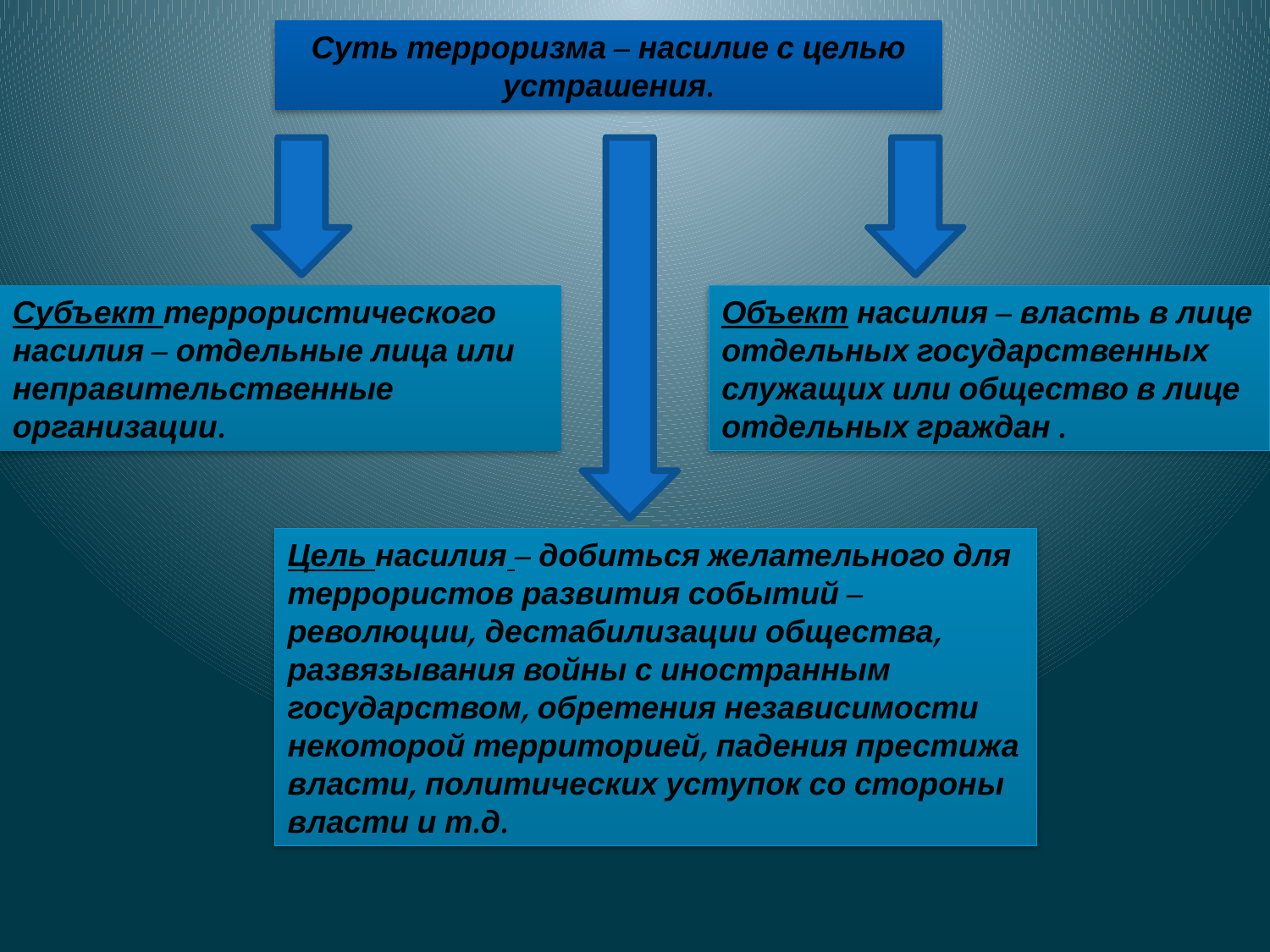

Суть терроризма – насилие с целью устрашения.

Субъект террористического насилия – отдельные лица или неправительственные организации.
Объект насилия – власть в лице отдельных государственных служащих или общество в лице отдельных граждан .
Цель насилия – добиться желательного для террористов развития событий – революции, дестабилизации общества, развязывания войны с иностранным государством, обретения независимости некоторой территорией, падения престижа власти, политических уступок со стороны власти и т.д.